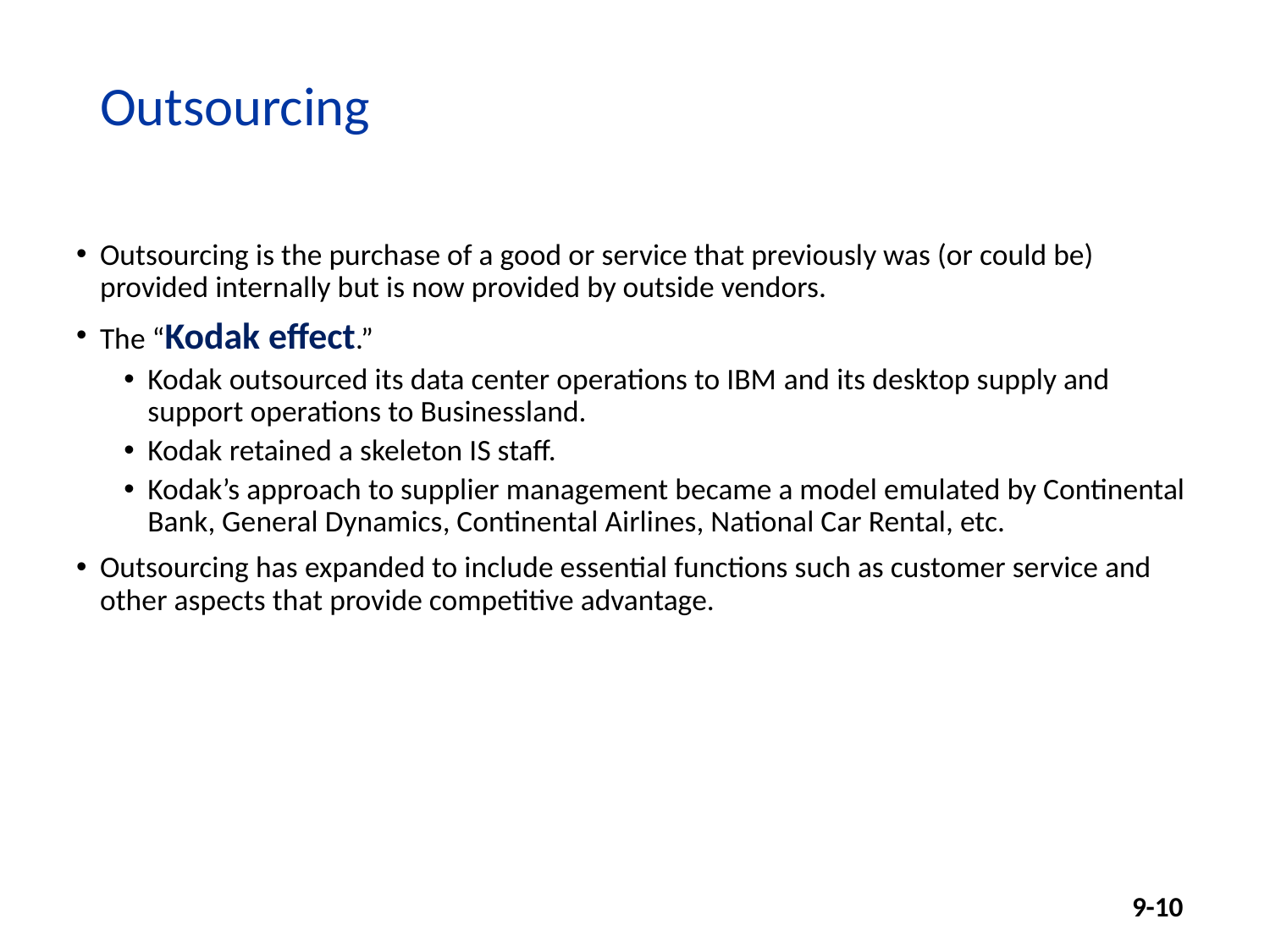

# Outsourcing
Outsourcing is the purchase of a good or service that previously was (or could be) provided internally but is now provided by outside vendors.
The “Kodak effect.”
Kodak outsourced its data center operations to IBM and its desktop supply and support operations to Businessland.
Kodak retained a skeleton IS staff.
Kodak’s approach to supplier management became a model emulated by Continental Bank, General Dynamics, Continental Airlines, National Car Rental, etc.
Outsourcing has expanded to include essential functions such as customer service and other aspects that provide competitive advantage.